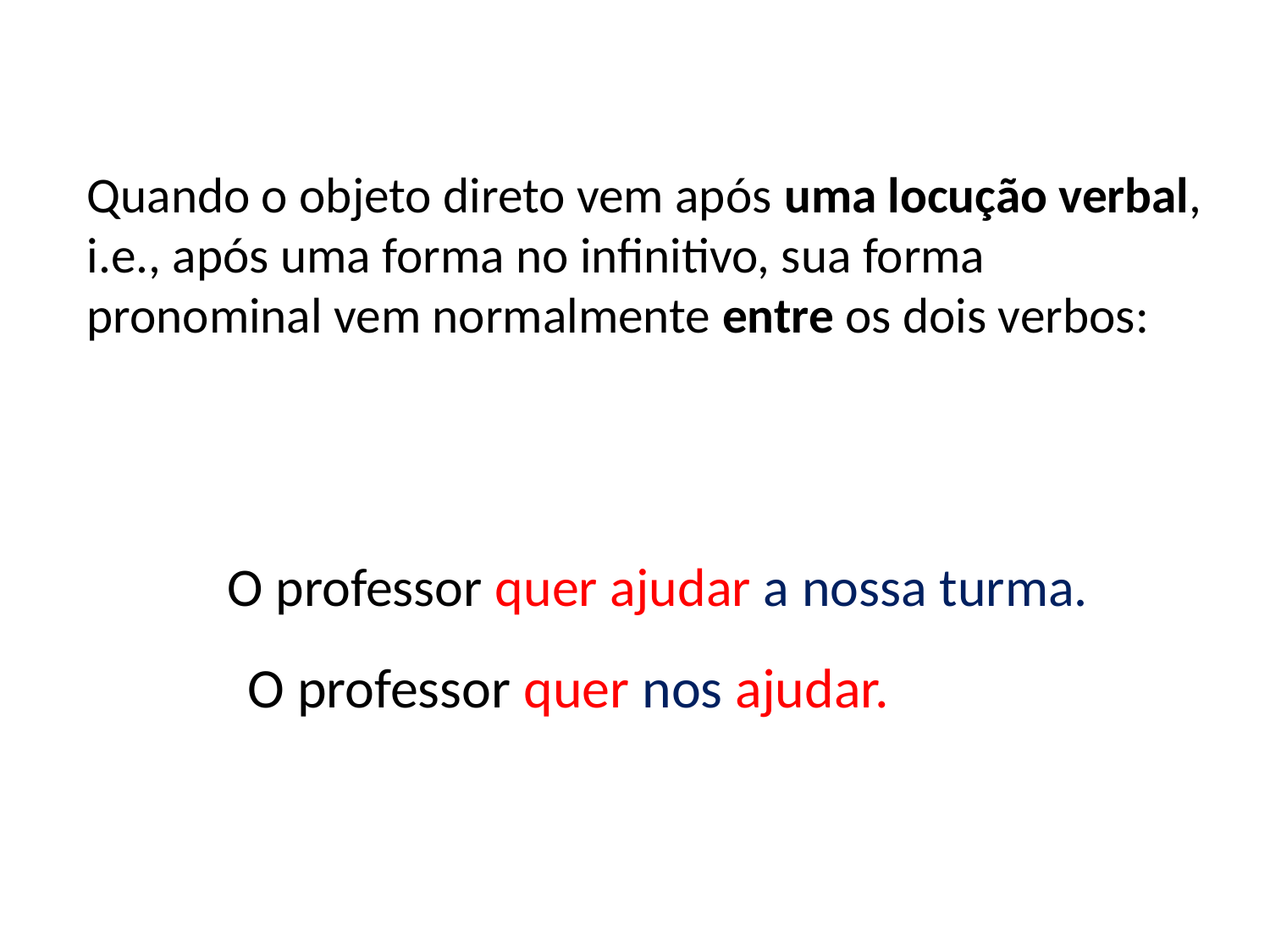

Quando o objeto direto vem após uma locução verbal, i.e., após uma forma no infinitivo, sua forma pronominal vem normalmente entre os dois verbos:

O professor quer ajudar a nossa turma.

O professor quer nos ajudar.